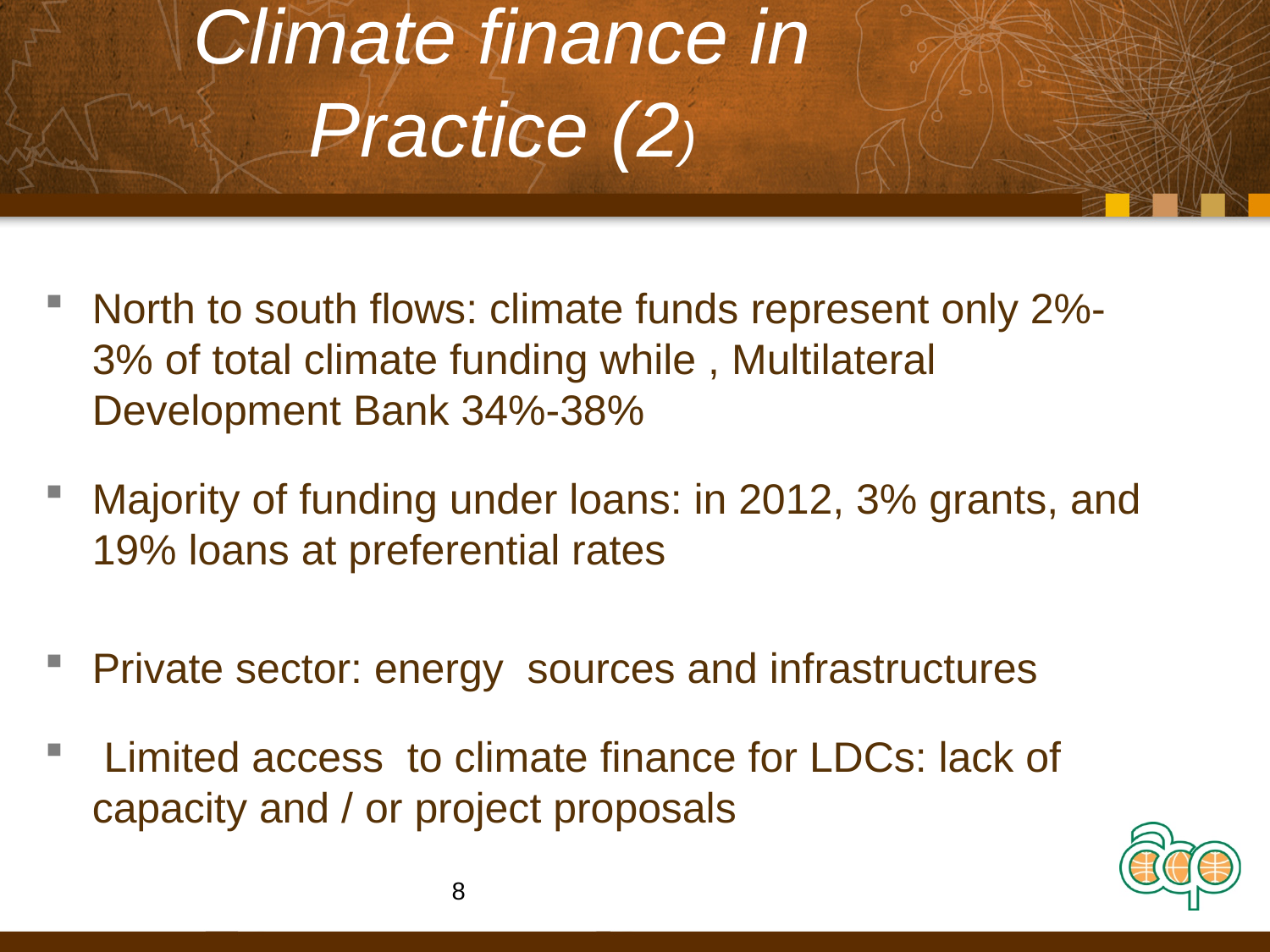

# Climate finance in Practice (2)
North to south flows: climate funds represent only 2%-3% of total climate funding while , Multilateral Development Bank 34%-38%

Majority of funding under loans: in 2012, 3% grants, and 19% loans at preferential rates

Private sector: energy  sources and infrastructures

 Limited access  to climate finance for LDCs: lack of capacity and / or project proposals

8